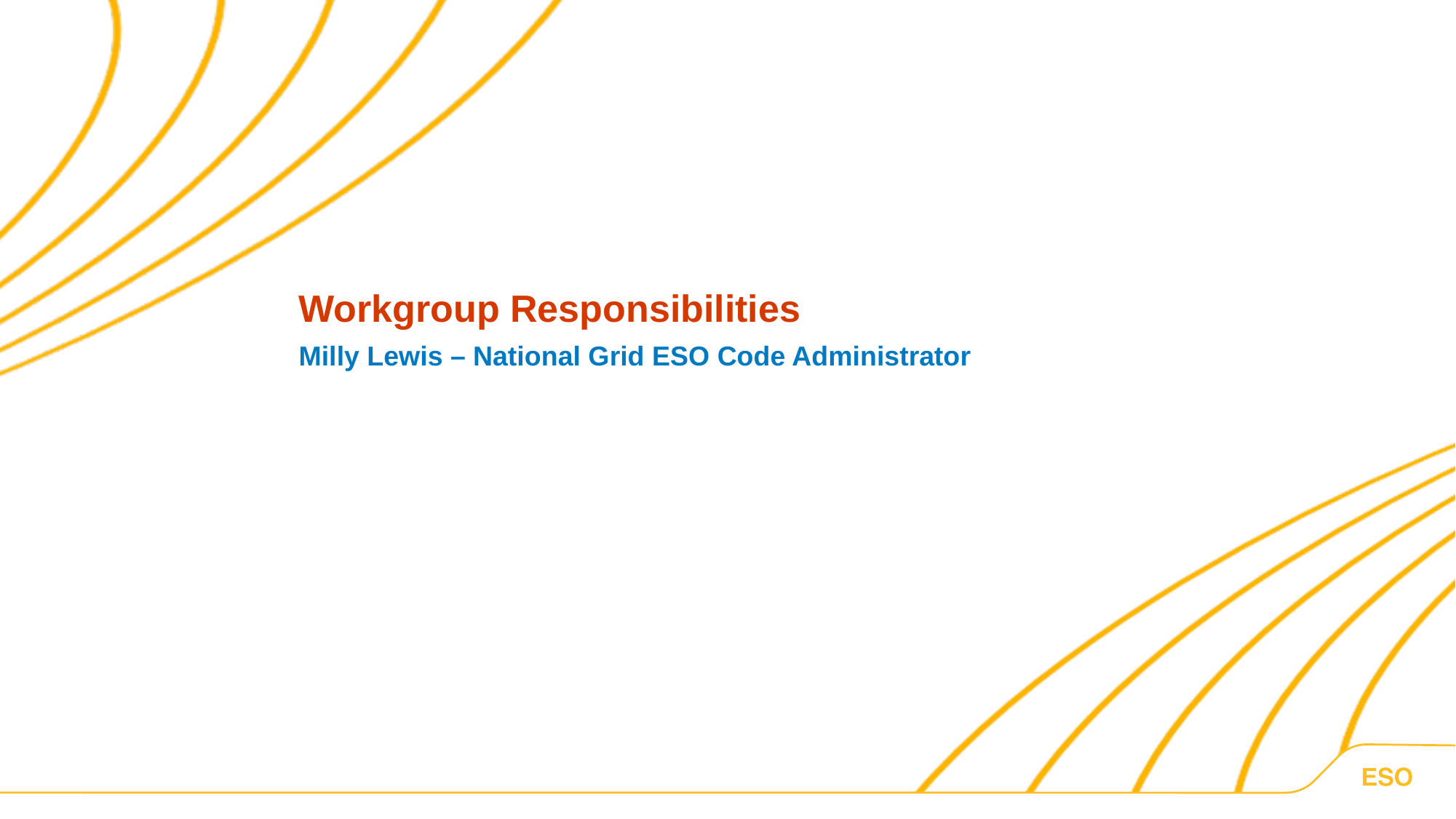

Workgroup Responsibilities
Milly Lewis – National Grid ESO Code Administrator